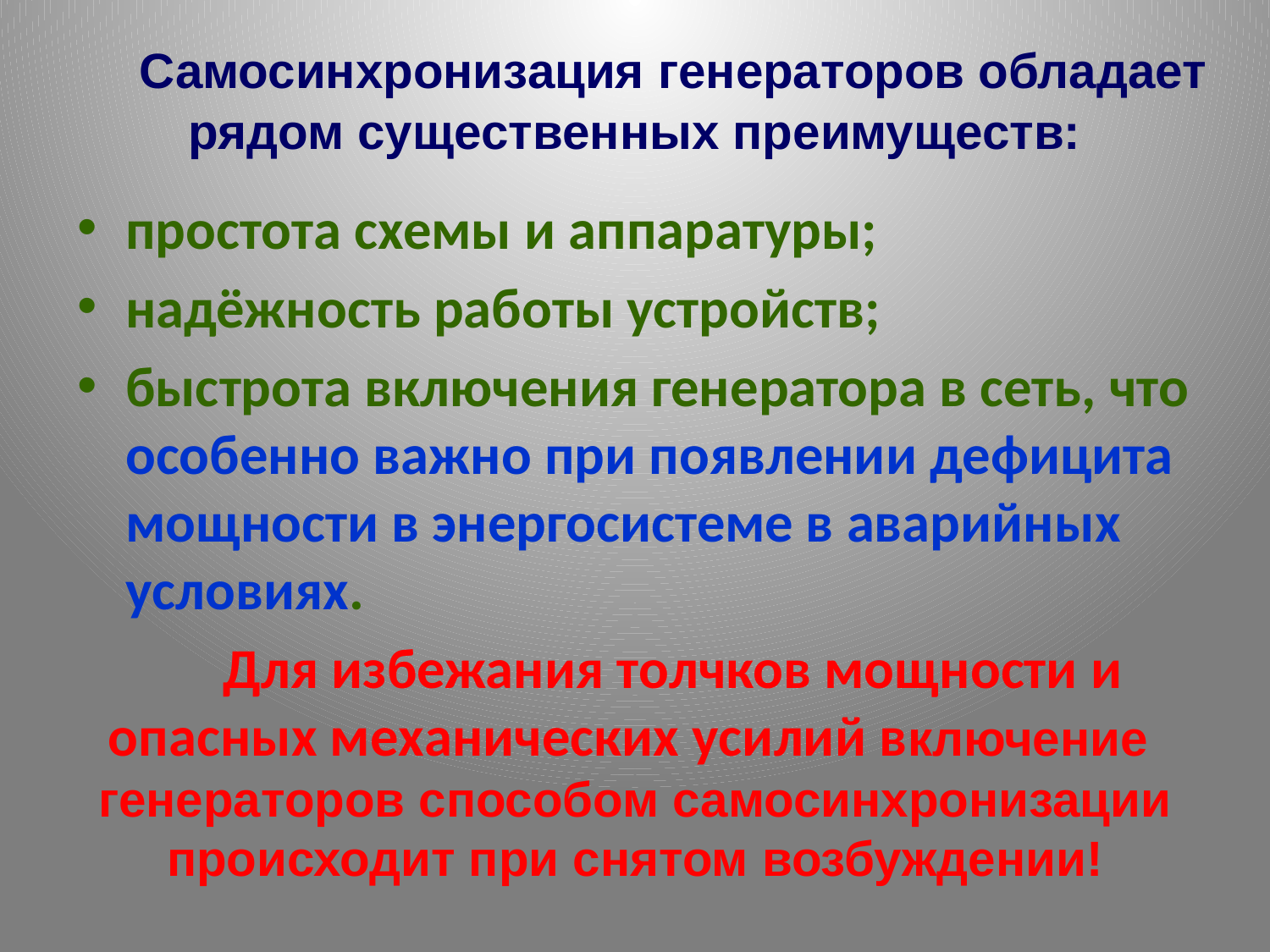

Самосинхронизация генераторов обладает рядом существенных преимуществ:
простота схемы и аппаратуры;
надёжность работы устройств;
быстрота включения генератора в сеть, что особенно важно при появлении дефицита мощности в энергосистеме в аварийных условиях.
      Для избежания толчков мощности и опасных механических усилий включение  генераторов способом самосинхронизации происходит при снятом возбуждении!